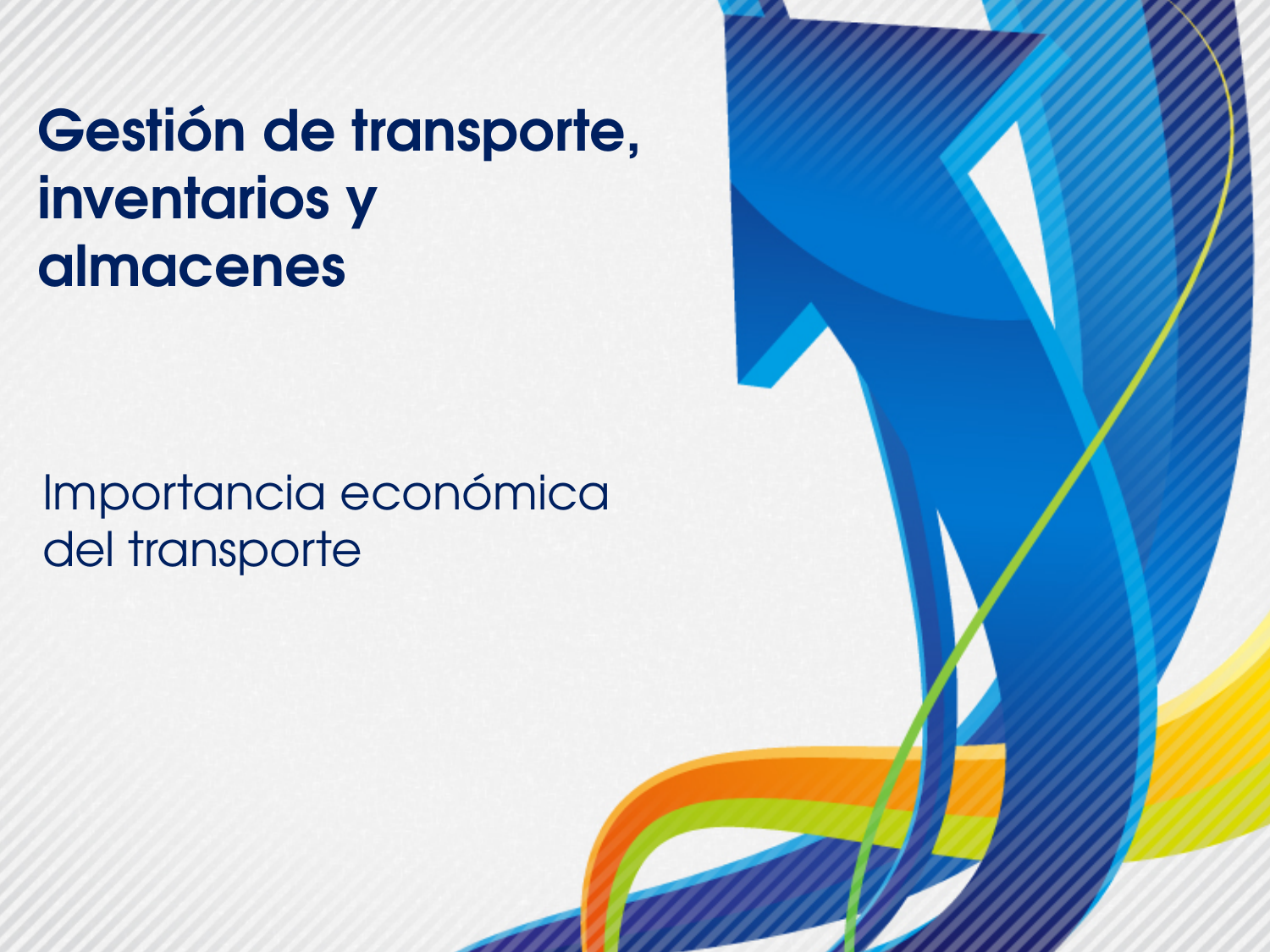

# Gestión de transporte, inventarios y almacenes
Importancia económica del transporte